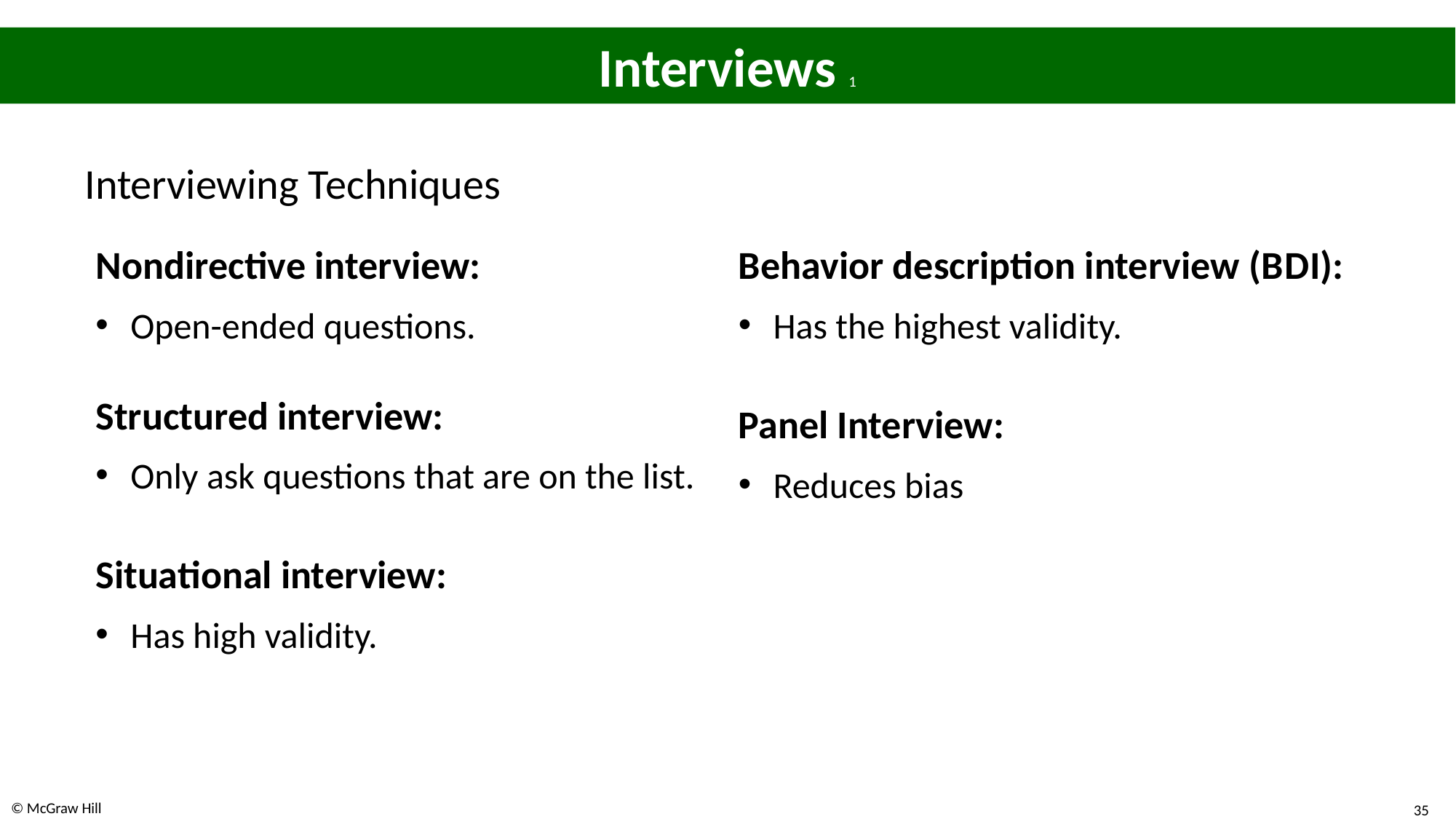

# Interviews 1
Interviewing Techniques
Nondirective interview:
Open-ended questions.
Behavior description interview (B D I):
Has the highest validity.
Structured interview:
Only ask questions that are on the list.
Panel Interview:
Reduces bias
Situational interview:
Has high validity.